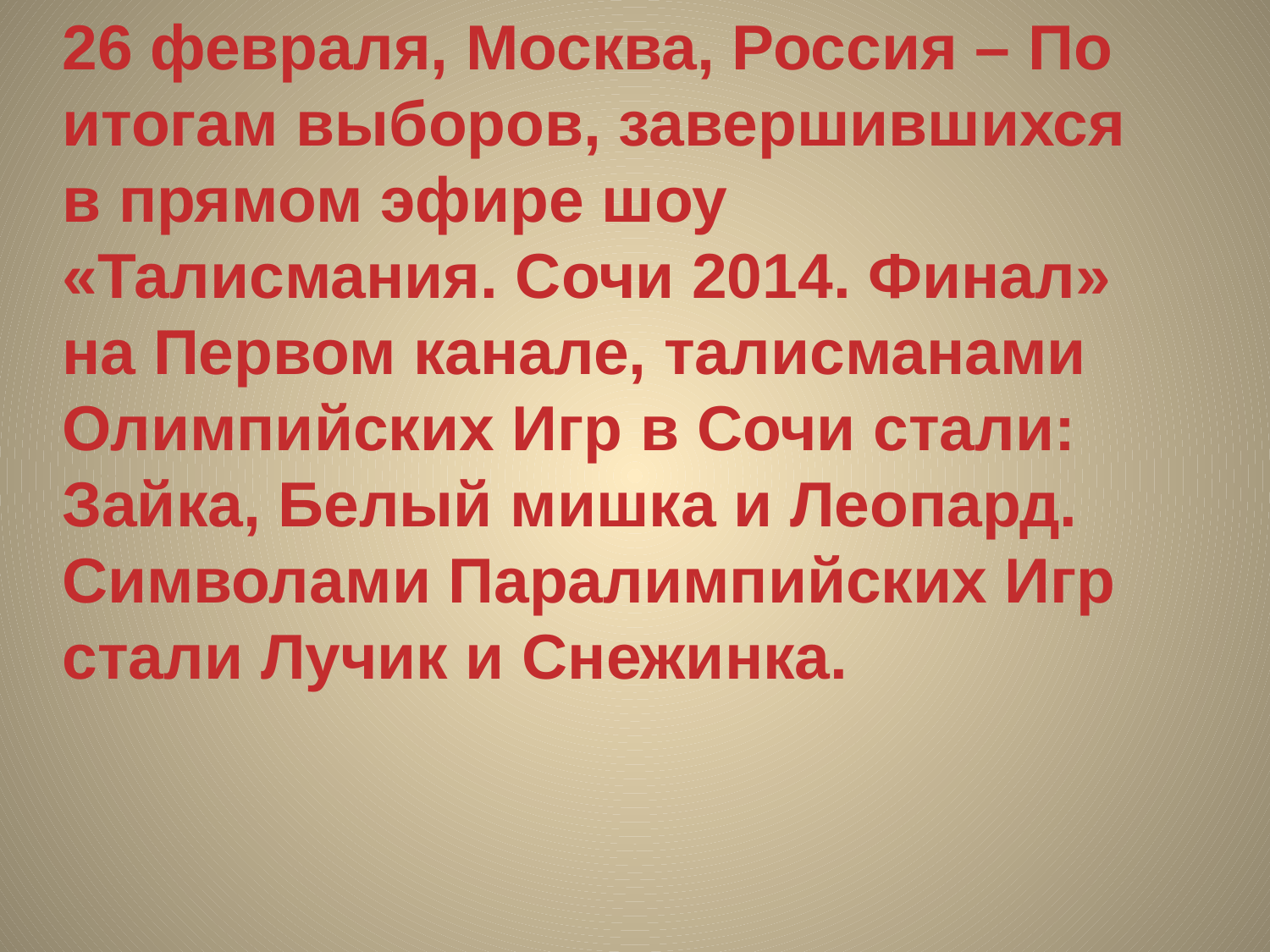

26 февраля, Москва, Россия – По итогам выборов, завершившихся в прямом эфире шоу «Талисмания. Сочи 2014. Финал» на Первом канале, талисманами Олимпийских Игр в Сочи стали: Зайка, Белый мишка и Леопард. Символами Паралимпийских Игр стали Лучик и Снежинка.